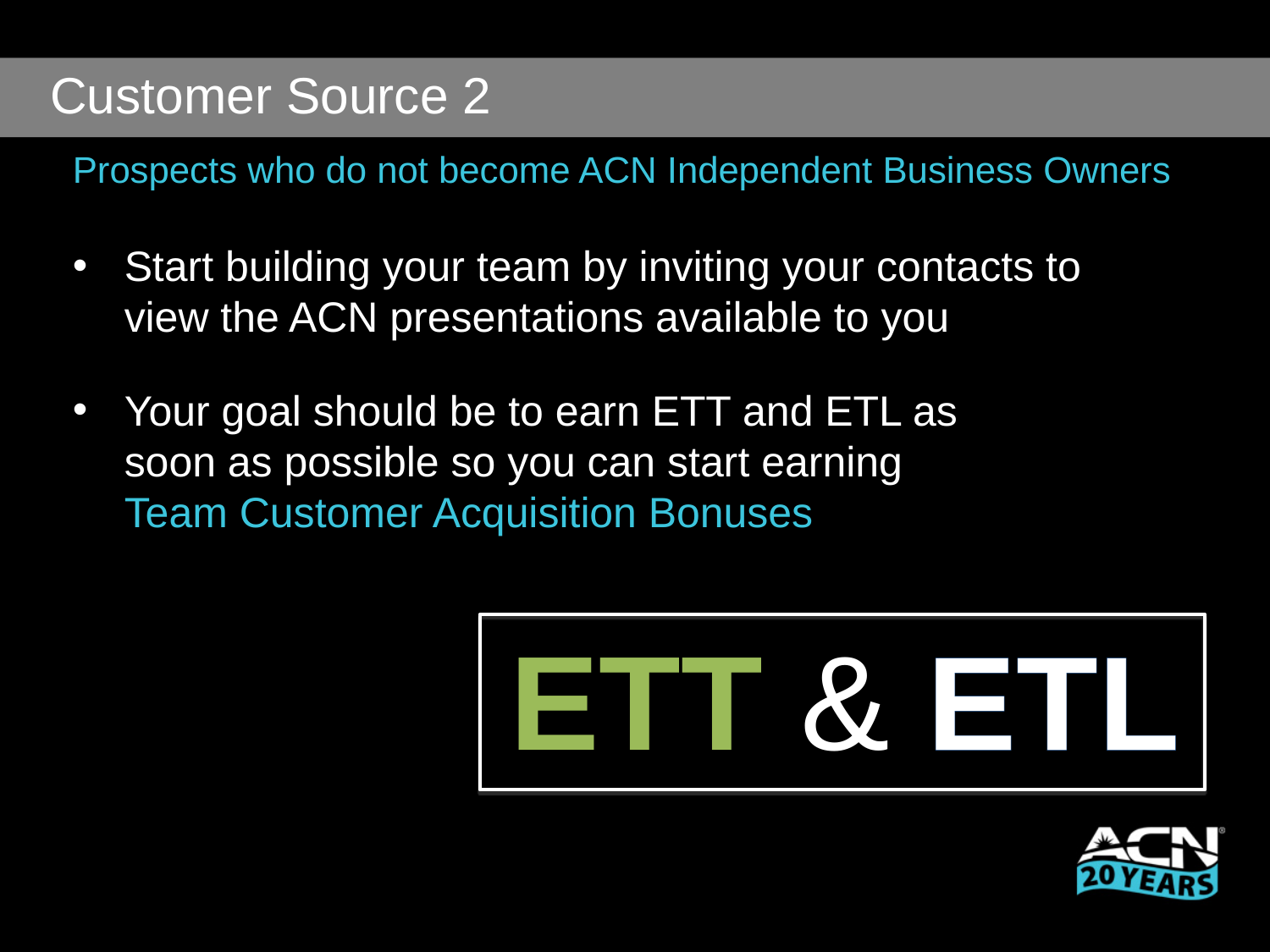

Customer Source 2

Prospects who do not become ACN Independent Business Owners

Start building your team by inviting your contacts to view the ACN presentations available to you
Your goal should be to earn ETT and ETL as
soon as possible so you can start earning
Team Customer Acquisition Bonuses
ETT & ETL